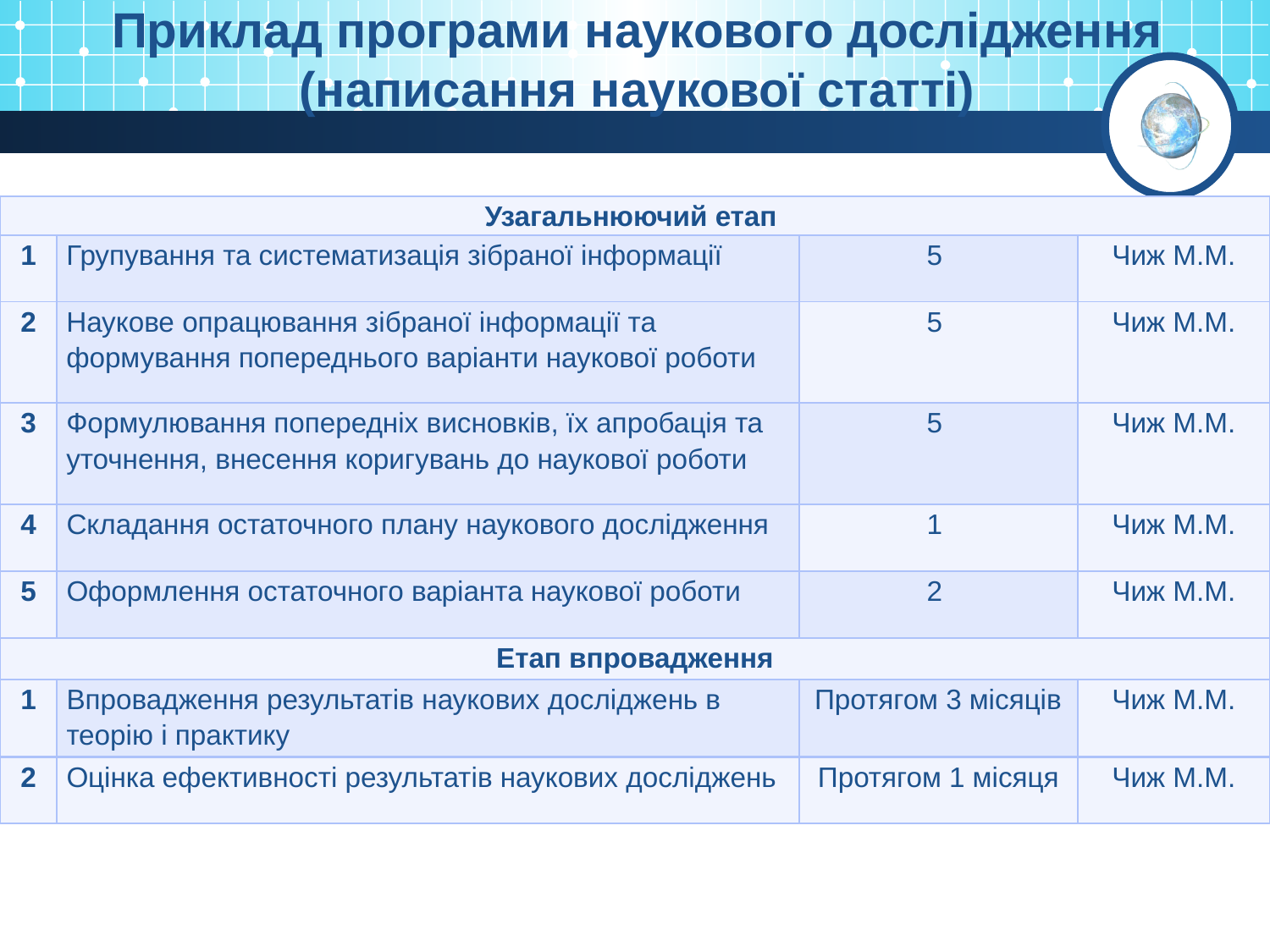

Приклад програми наукового дослідження (написання наукової статті)
| Узагальнюючий етап |  |  |  |
| --- | --- | --- | --- |
| 1 | Групування та систематизація зібраної інформації | 5 | Чиж М.М. |
| 2 | Наукове опрацювання зібраної інформації та формування попереднього варіанти наукової роботи | 5 | Чиж М.М. |
| 3 | Формулювання попередніх висновків, їх апробація та уточнення, внесення коригувань до наукової роботи | 5 | Чиж М.М. |
| 4 | Складання остаточного плану наукового дослідження | 1 | Чиж М.М. |
| 5 | Оформлення остаточного варіанта наукової роботи | 2 | Чиж М.М. |
| Етап впровадження |  |  |  |
| 1 | Впровадження результатів наукових досліджень в теорію і практику | Протягом 3 місяців | Чиж М.М. |
| 2 | Оцінка ефективності результатів наукових досліджень | Протягом 1 місяця | Чиж М.М. |